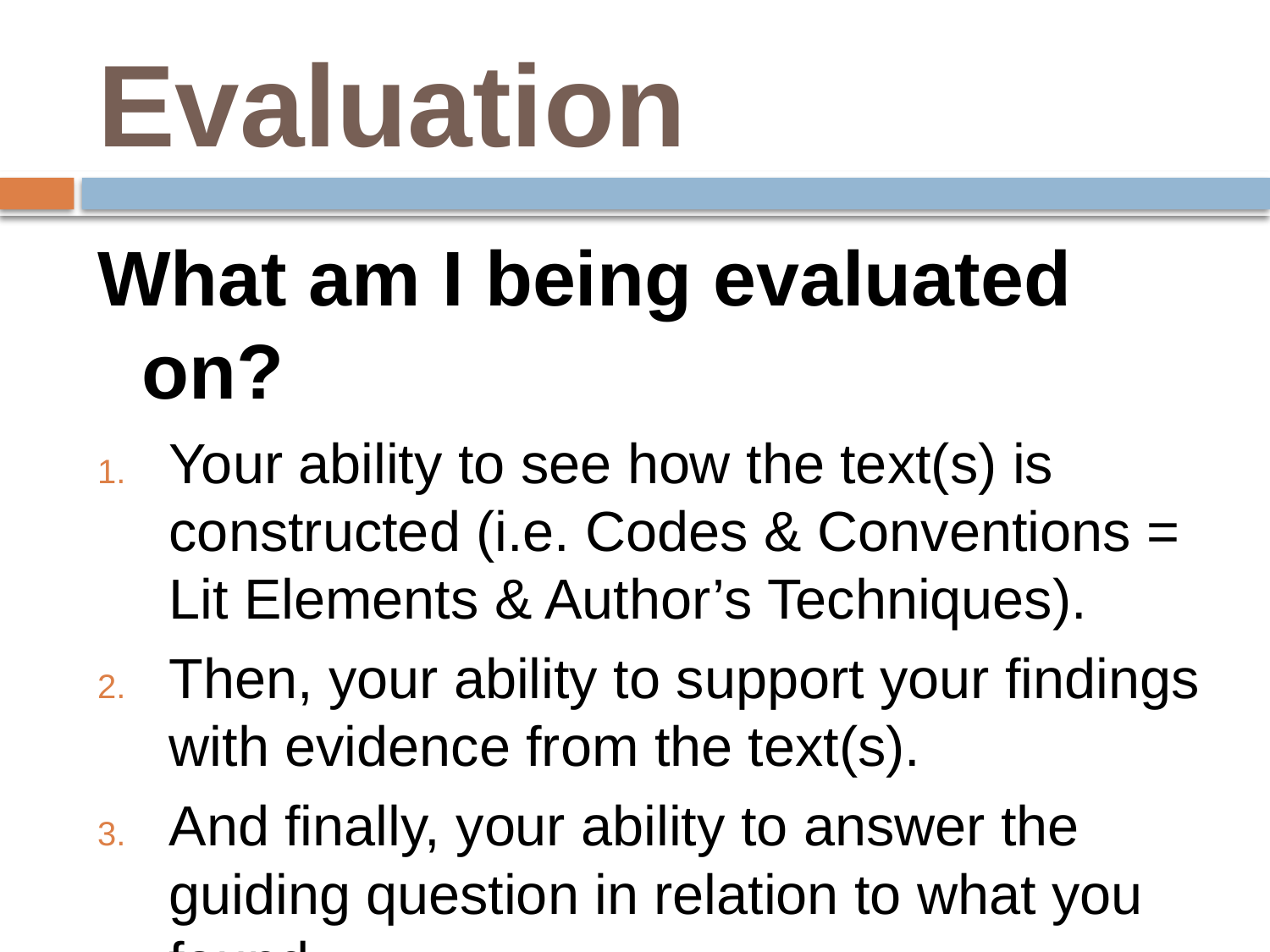

# Evaluation
What am I being evaluated on?
Your ability to see how the text(s) is constructed (i.e. Codes & Conventions = Lit Elements & Author’s Techniques).
Then, your ability to support your findings with evidence from the text(s).
And finally, your ability to answer the guiding question in relation to what you found.